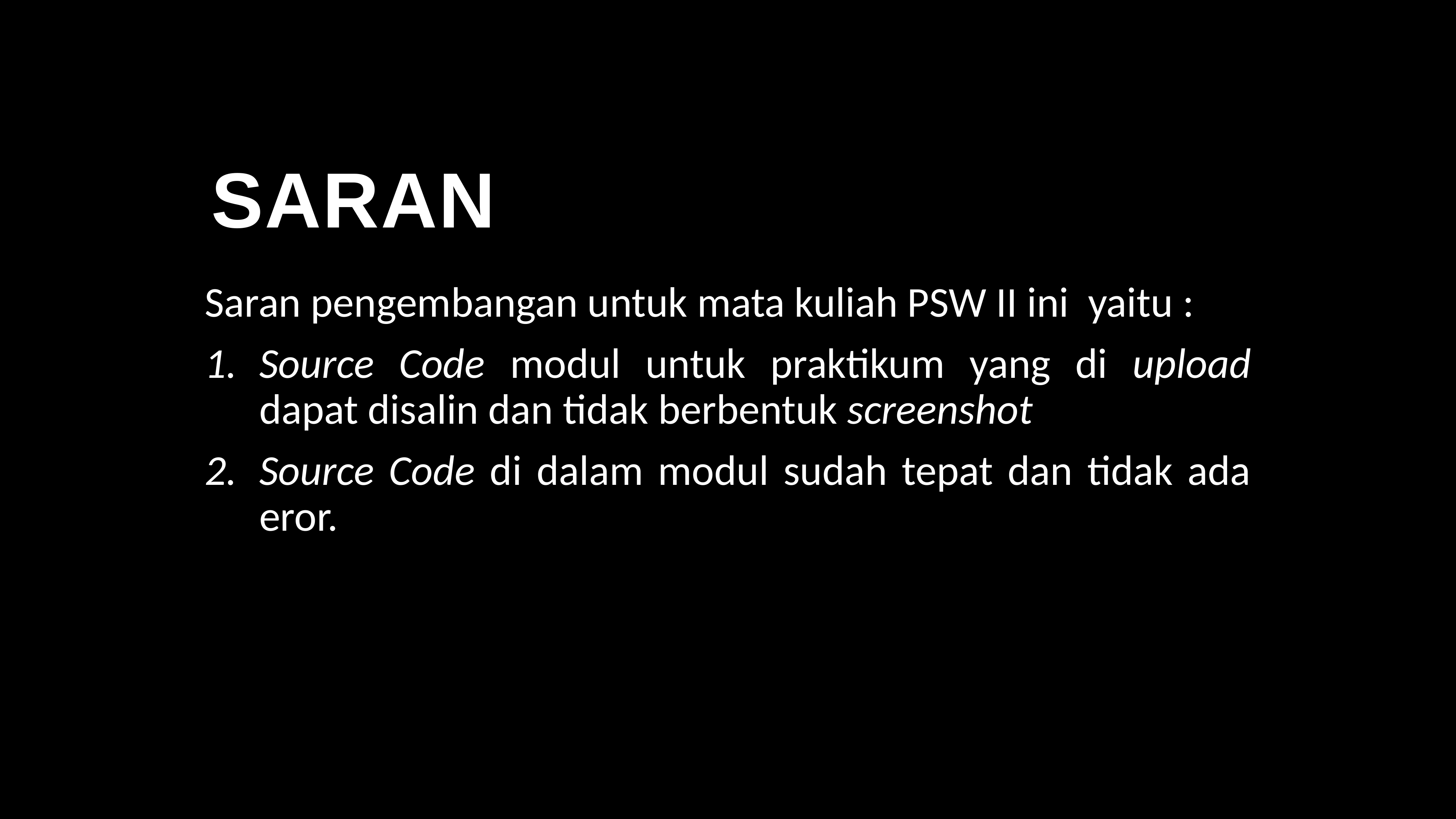

# SARAN
Saran pengembangan untuk mata kuliah PSW II ini  yaitu :
Source Code modul untuk praktikum yang di upload dapat disalin dan tidak berbentuk screenshot
Source Code di dalam modul sudah tepat dan tidak ada eror.